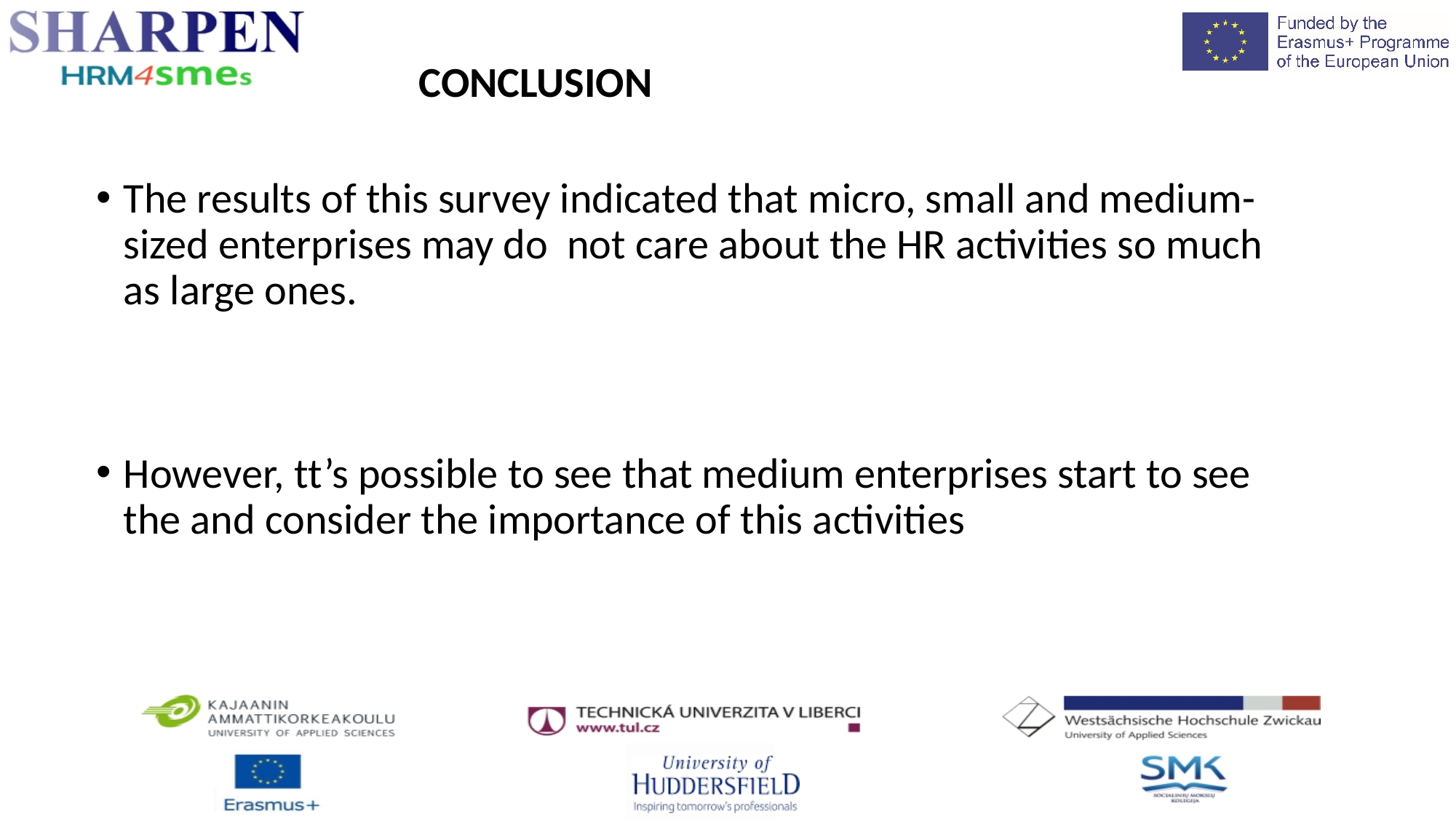

CONCLUSION
The results of this survey indicated that micro, small and medium-sized enterprises may do  not care about the HR activities so much as large ones.

However, tt’s possible to see that medium enterprises start to see the and consider the importance of this activities